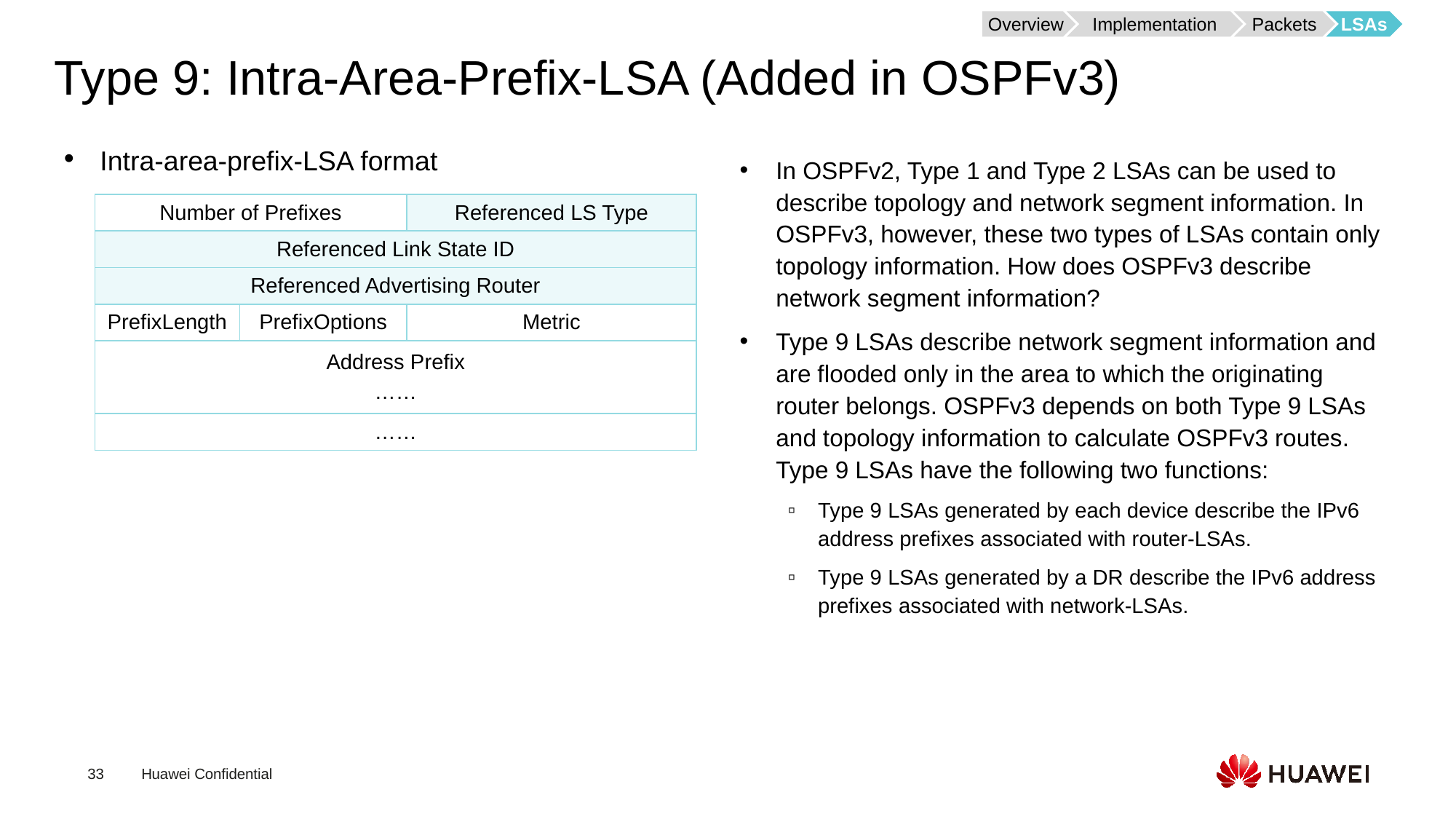

Overview
Implementation
Packets
LSAs
# Type 9: Intra-Area-Prefix-LSA (Added in OSPFv3)
Intra-area-prefix-LSA format
In OSPFv2, Type 1 and Type 2 LSAs can be used to describe topology and network segment information. In OSPFv3, however, these two types of LSAs contain only topology information. How does OSPFv3 describe network segment information?
Type 9 LSAs describe network segment information and are flooded only in the area to which the originating router belongs. OSPFv3 depends on both Type 9 LSAs and topology information to calculate OSPFv3 routes. Type 9 LSAs have the following two functions:
Type 9 LSAs generated by each device describe the IPv6 address prefixes associated with router-LSAs.
Type 9 LSAs generated by a DR describe the IPv6 address prefixes associated with network-LSAs.
| Number of Prefixes |  | Referenced LS Type |
| --- | --- | --- |
| Referenced Link State ID |  |  |
| Referenced Advertising Router |  |  |
| PrefixLength | PrefixOptions | Metric |
| Address Prefix …… |  |  |
| …… |  |  |